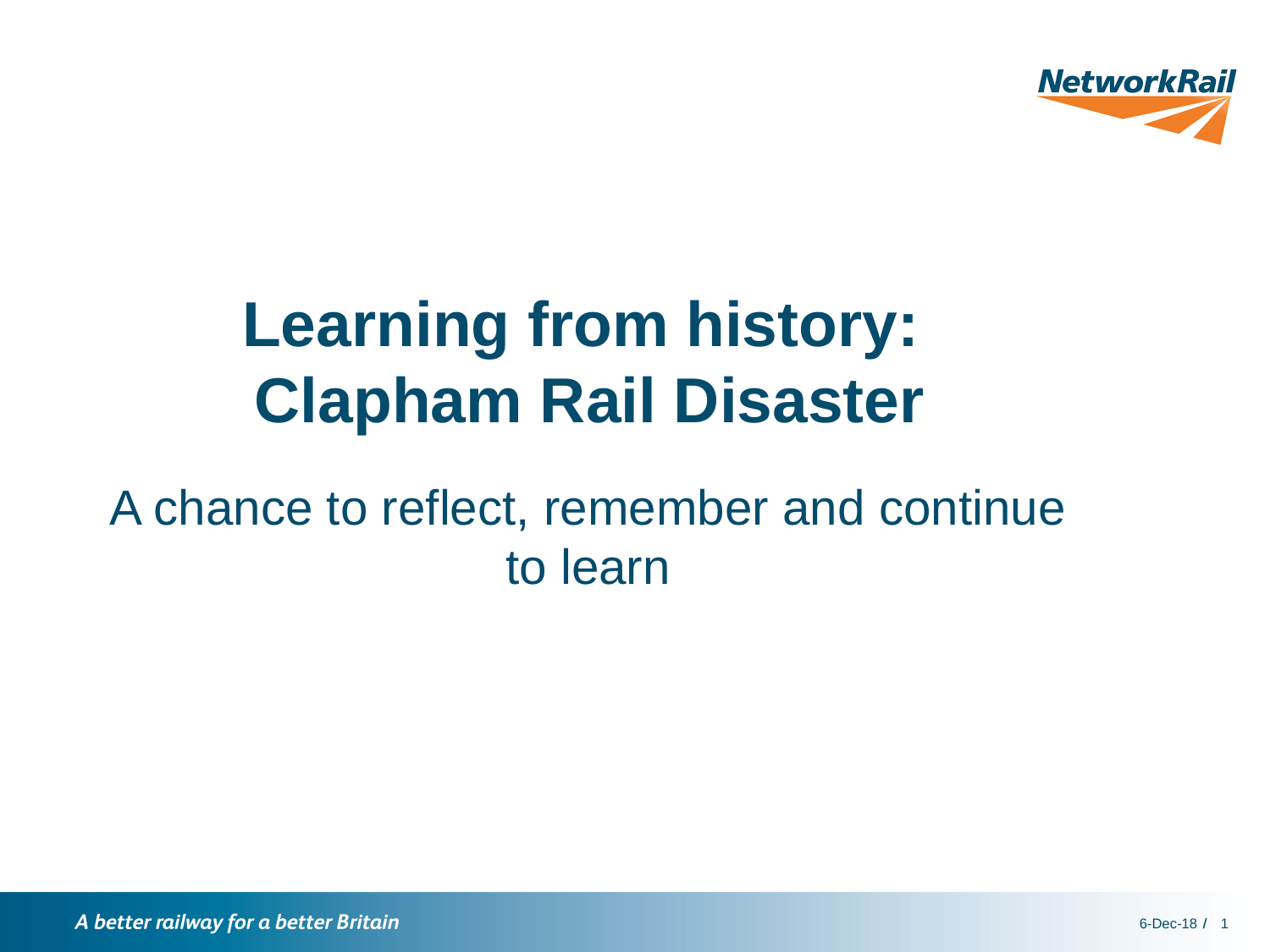

# Learning from history: Clapham Rail Disaster
A chance to reflect, remember and continue to learn
6-Dec-18
1